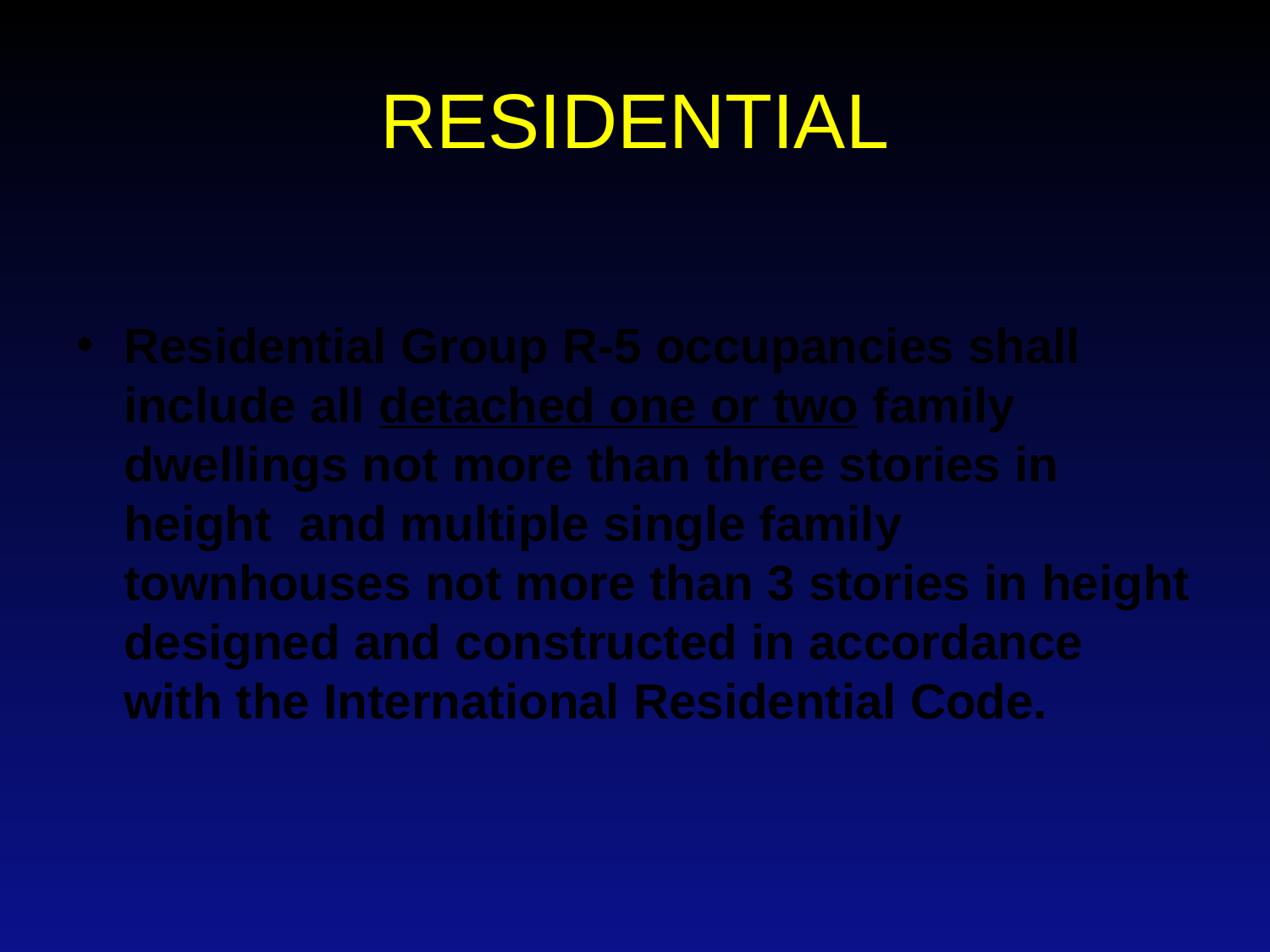

# RESIDENTIAL

Residential Group R-5 occupancies shall include all detached one or two family dwellings not more than three stories in height  and multiple single family  townhouses not more than 3 stories in height designed and constructed in accordance with the International Residential Code.